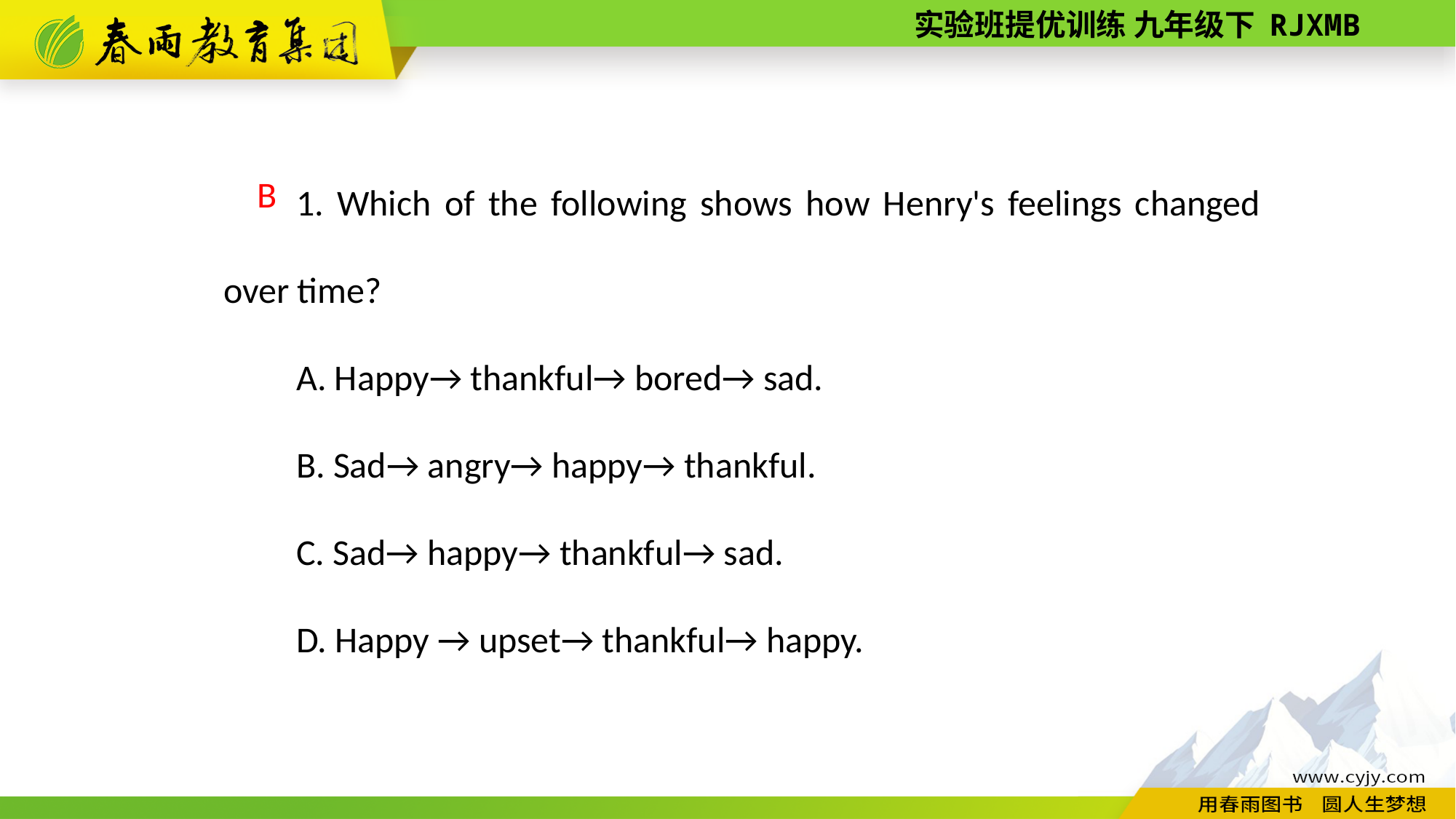

1. Which of the following shows how Henry's feelings changed over time?
A. Happy→ thankful→ bored→ sad.
B. Sad→ angry→ happy→ thankful.
C. Sad→ happy→ thankful→ sad.
D. Happy → upset→ thankful→ happy.
B